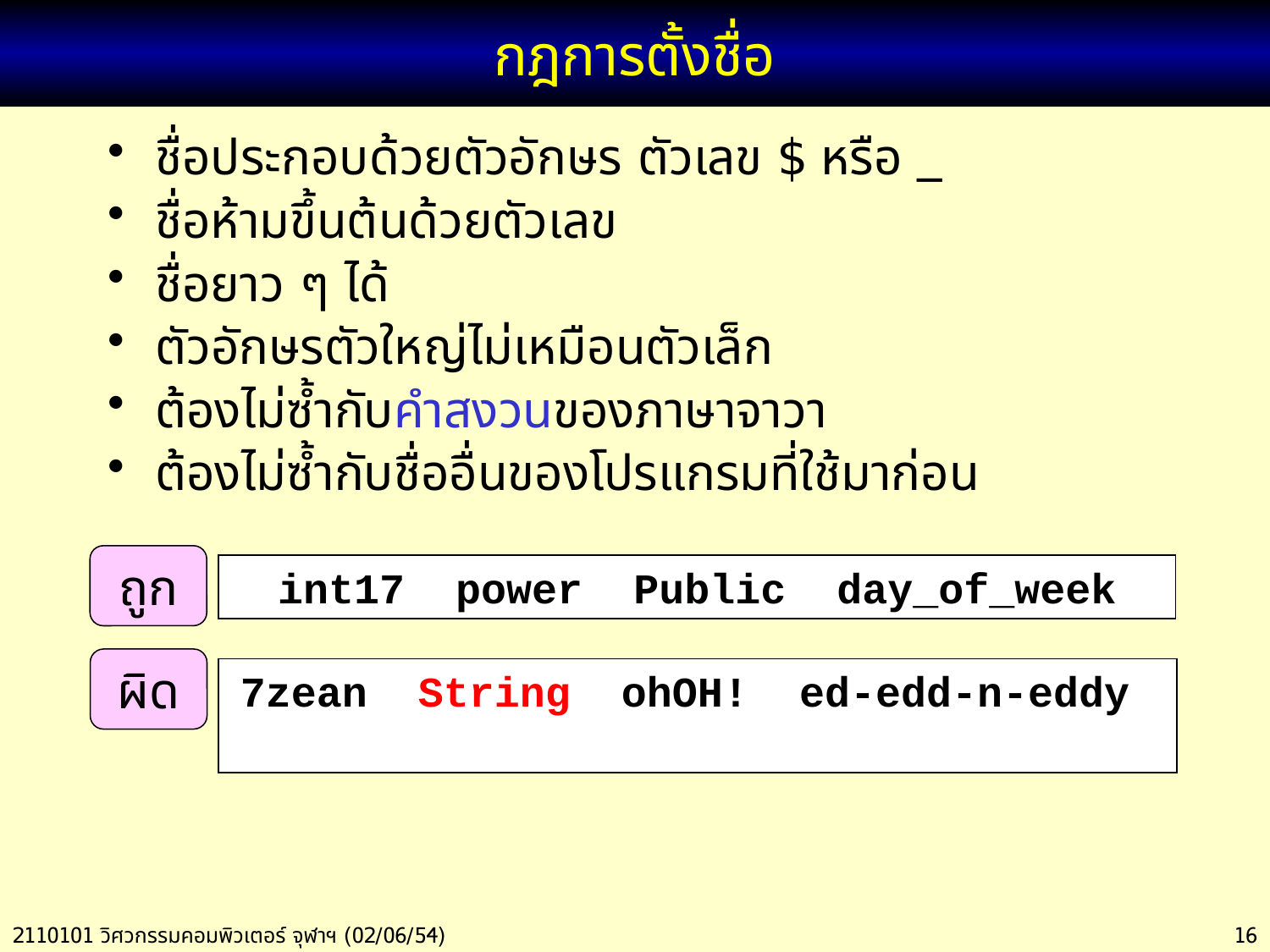

# กฎการตั้งชื่อ
ชื่อประกอบด้วยตัวอักษร ตัวเลข $ หรือ _
ชื่อห้ามขึ้นต้นด้วยตัวเลข
ชื่อยาว ๆ ได้
ตัวอักษรตัวใหญ่ไม่เหมือนตัวเล็ก
ต้องไม่ซ้ำกับคำสงวนของภาษาจาวา
ต้องไม่ซ้ำกับชื่ออื่นของโปรแกรมที่ใช้มาก่อน
ถูก
int17  power  Public  day_of_week
ผิด
7zean  String  ohOH!  ed-edd-n-eddy